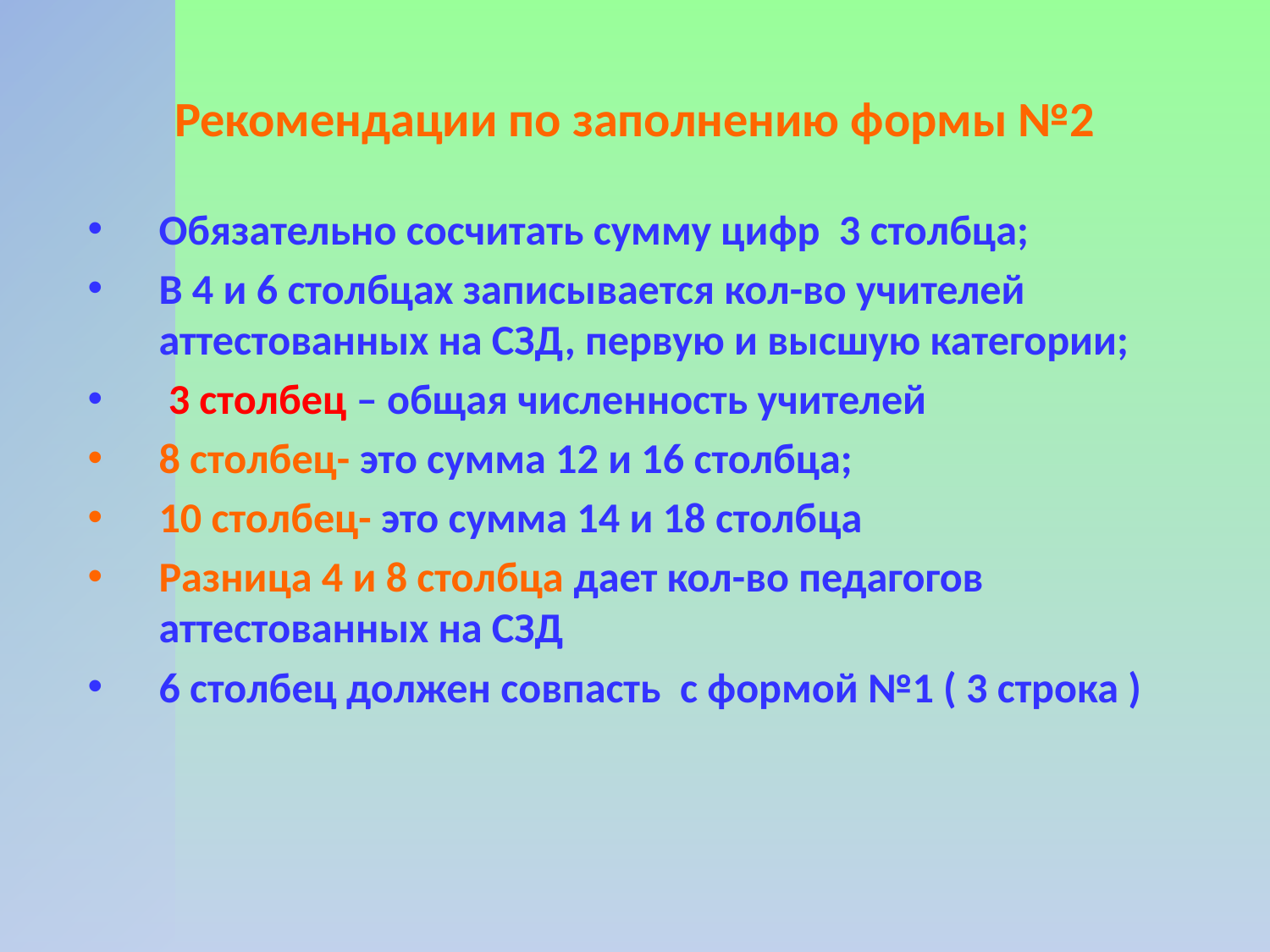

# Рекомендации по заполнению формы №2
Обязательно сосчитать сумму цифр  3 столбца;
В 4 и 6 столбцах записывается кол-во учителей аттестованных на СЗД, первую и высшую категории;
 3 столбец – общая численность учителей
8 столбец- это сумма 12 и 16 столбца;
10 столбец- это сумма 14 и 18 столбца
Разница 4 и 8 столбца дает кол-во педагогов аттестованных на СЗД
6 столбец должен совпасть  с формой №1 ( 3 строка )